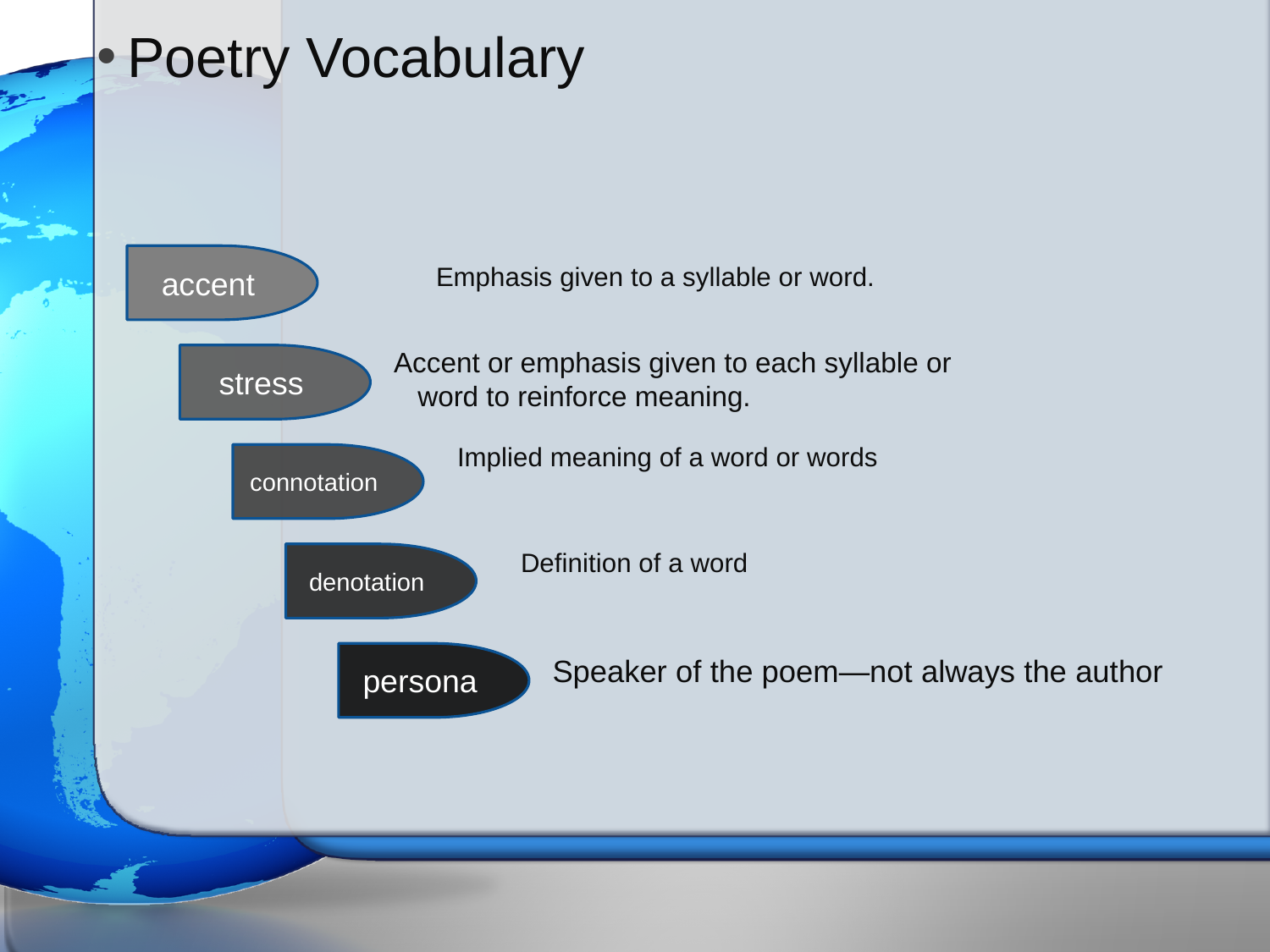

# Poetry Vocabulary

accent
Emphasis given to a syllable or word.
Accent or emphasis given to each syllable or word to reinforce meaning.

stress
Implied meaning of a word or words

connotation
Definition of a word

denotation
persona
Speaker of the poem—not always the author